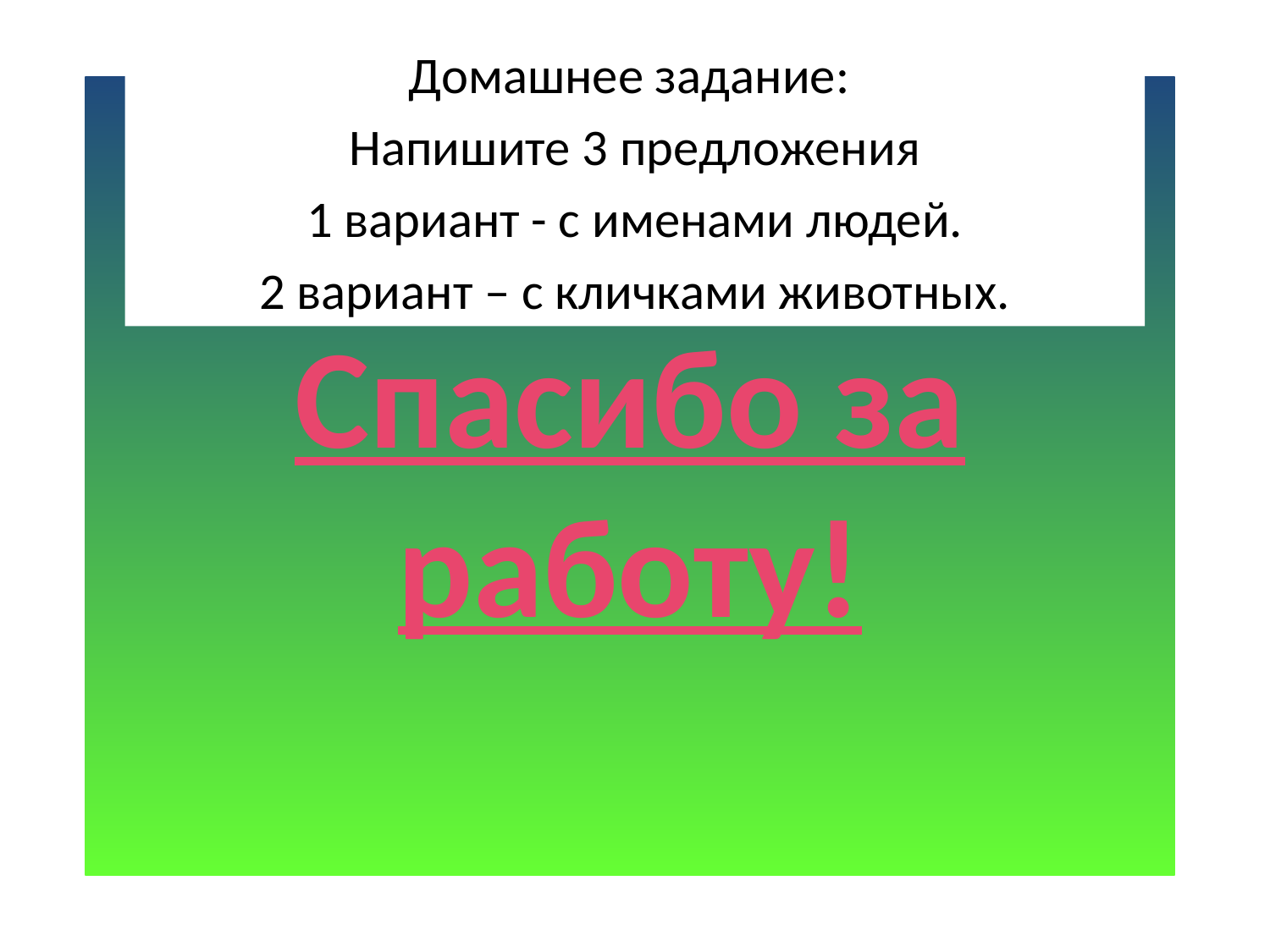

Домашнее задание:
Напишите 3 предложения
1 вариант - с именами людей.
2 вариант – с кличками животных.

# Спасибо за работу!